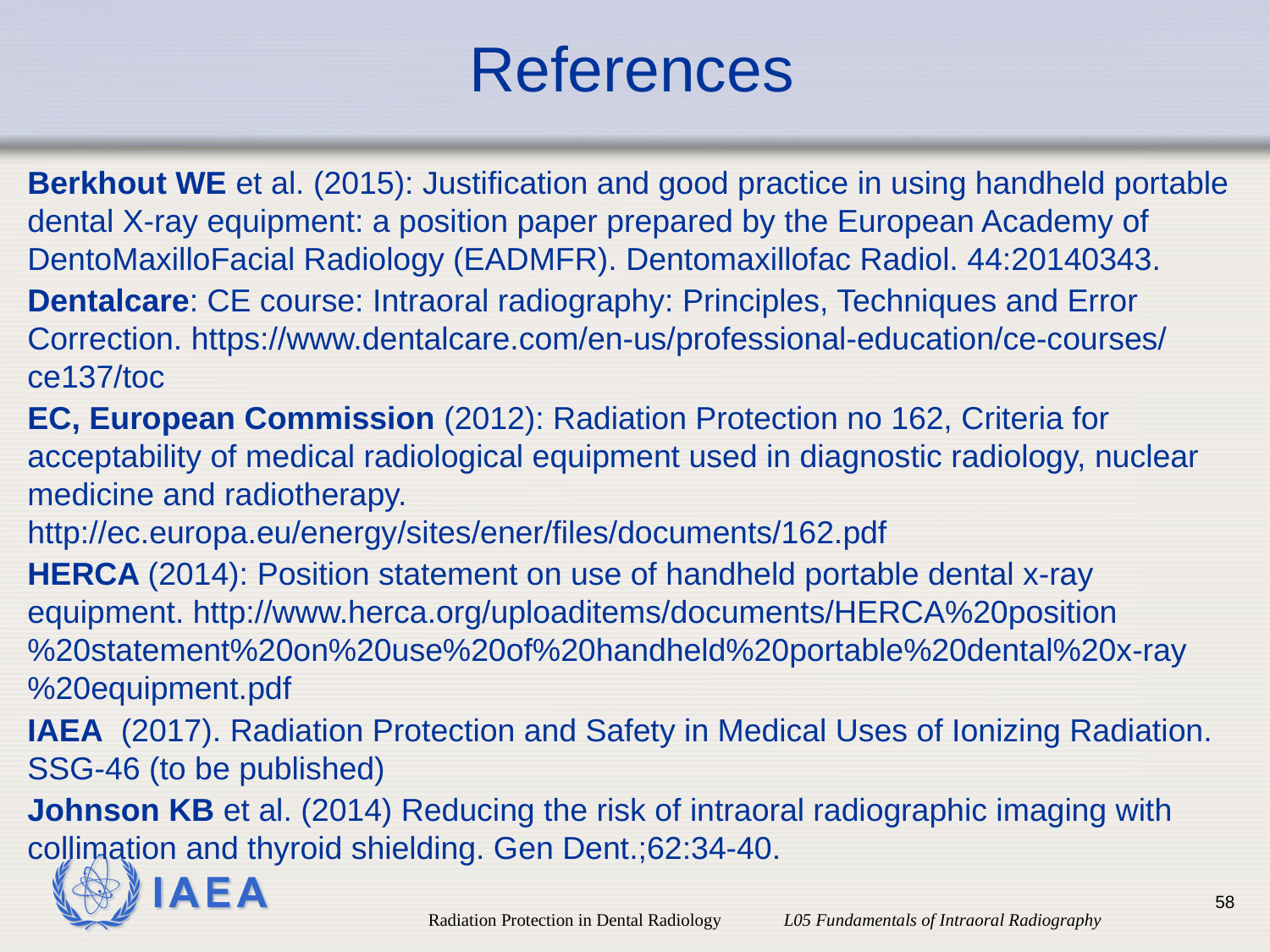

# References
Berkhout WE et al. (2015): Justification and good practice in using handheld portable dental X-ray equipment: a position paper prepared by the European Academy of DentoMaxilloFacial Radiology (EADMFR). Dentomaxillofac Radiol. 44:20140343.
Dentalcare: CE course: Intraoral radiography: Principles, Techniques and Error Correction. https://www.dentalcare.com/en-us/professional-education/ce-courses/ce137/toc
EC, European Commission (2012): Radiation Protection no 162, Criteria for acceptability of medical radiological equipment used in diagnostic radiology, nuclear medicine and radiotherapy. http://ec.europa.eu/energy/sites/ener/files/documents/162.pdf
HERCA (2014): Position statement on use of handheld portable dental x-ray equipment. http://www.herca.org/uploaditems/documents/HERCA%20position%20statement%20on%20use%20of%20handheld%20portable%20dental%20x-ray%20equipment.pdf
IAEA  (2017). Radiation Protection and Safety in Medical Uses of Ionizing Radiation. SSG-46 (to be published)
Johnson KB et al. (2014) Reducing the risk of intraoral radiographic imaging with collimation and thyroid shielding. Gen Dent.;62:34-40.
58
Radiation Protection in Dental Radiology              L05 Fundamentals of Intraoral Radiography